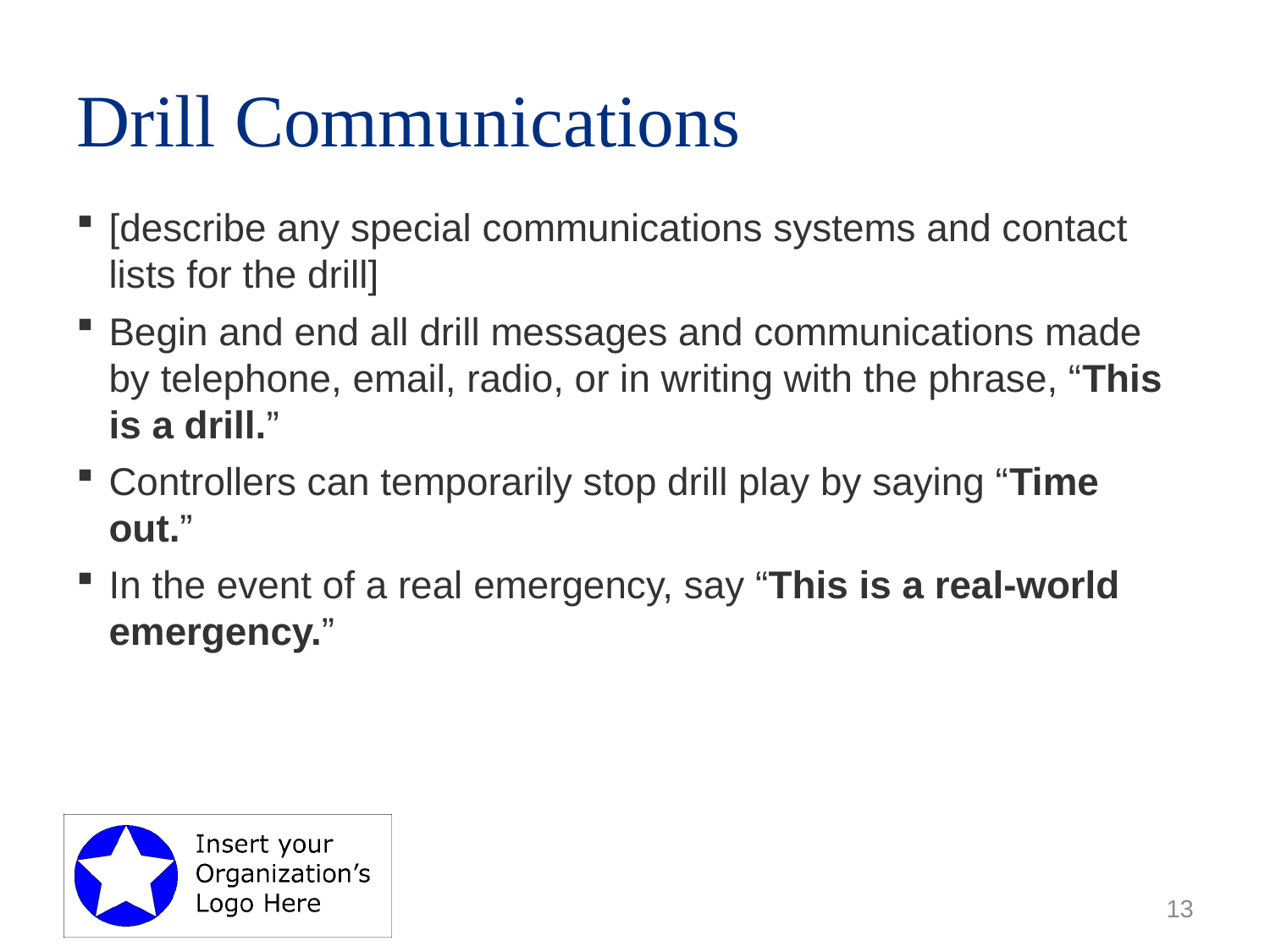

# Drill Communications
[describe any special communications systems and contact lists for the drill]
Begin and end all drill messages and communications made by telephone, email, radio, or in writing with the phrase, “This is a drill.”
Controllers can temporarily stop drill play by saying “Time out.”
In the event of a real emergency, say “This is a real-world emergency.”

13